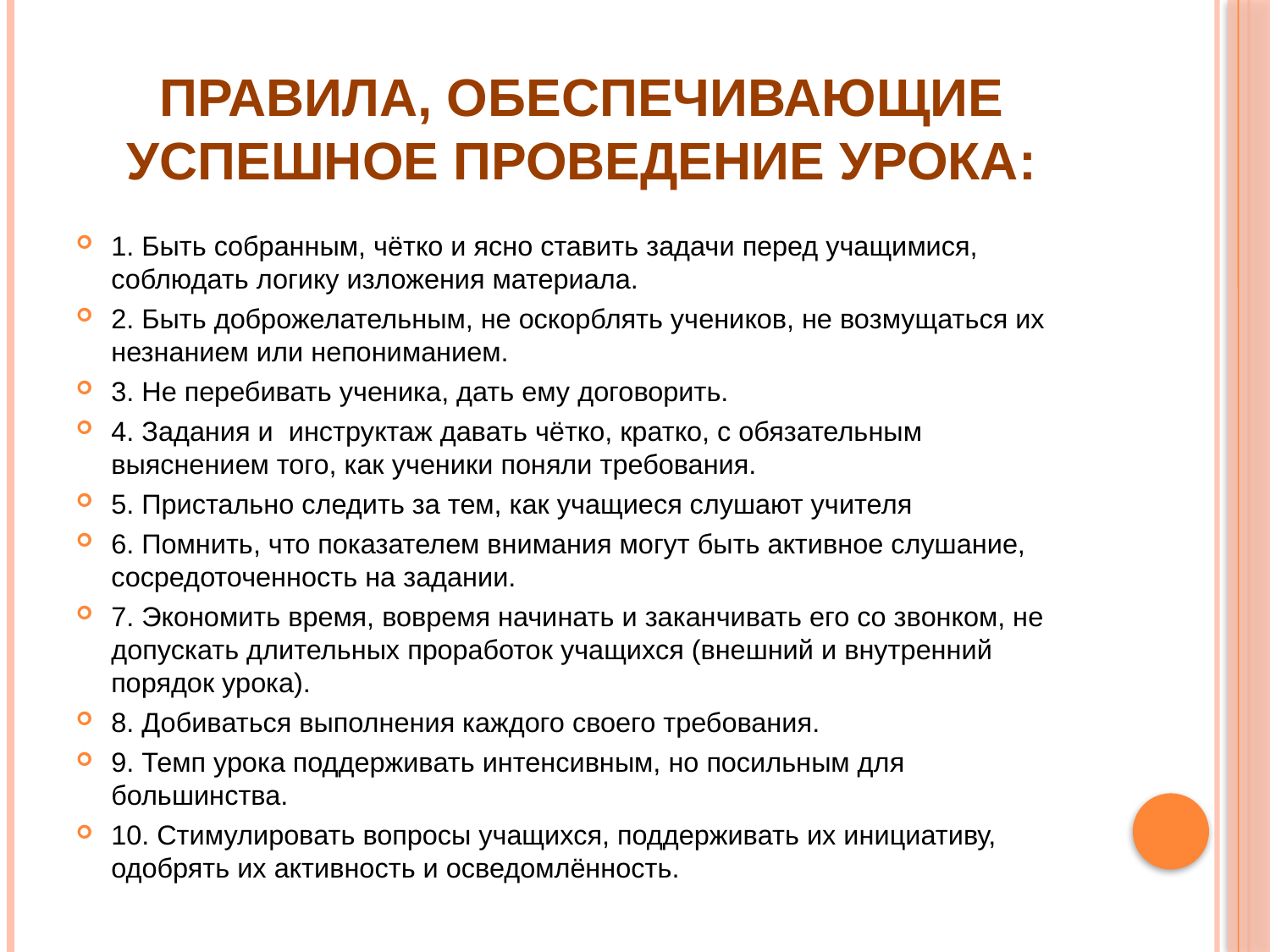

# Правила, обеспечивающие успешное проведение урока:
1. Быть собранным, чётко и ясно ставить задачи перед учащимися, соблюдать логику изложения материала.
2. Быть доброжелательным, не оскорблять учеников, не возмущаться их незнанием или непониманием.
3. Не перебивать ученика, дать ему договорить.
4. Задания и  инструктаж давать чётко, кратко, с обязательным выяснением того, как ученики поняли требования.
5. Пристально следить за тем, как учащиеся слушают учителя
6. Помнить, что показателем внимания могут быть активное слушание, сосредоточенность на задании.
7. Экономить время, вовремя начинать и заканчивать его со звонком, не допускать длительных проработок учащихся (внешний и внутренний порядок урока).
8. Добиваться выполнения каждого своего требования.
9. Темп урока поддерживать интенсивным, но посильным для большинства.
10. Стимулировать вопросы учащихся, поддерживать их инициативу, одобрять их активность и осведомлённость.